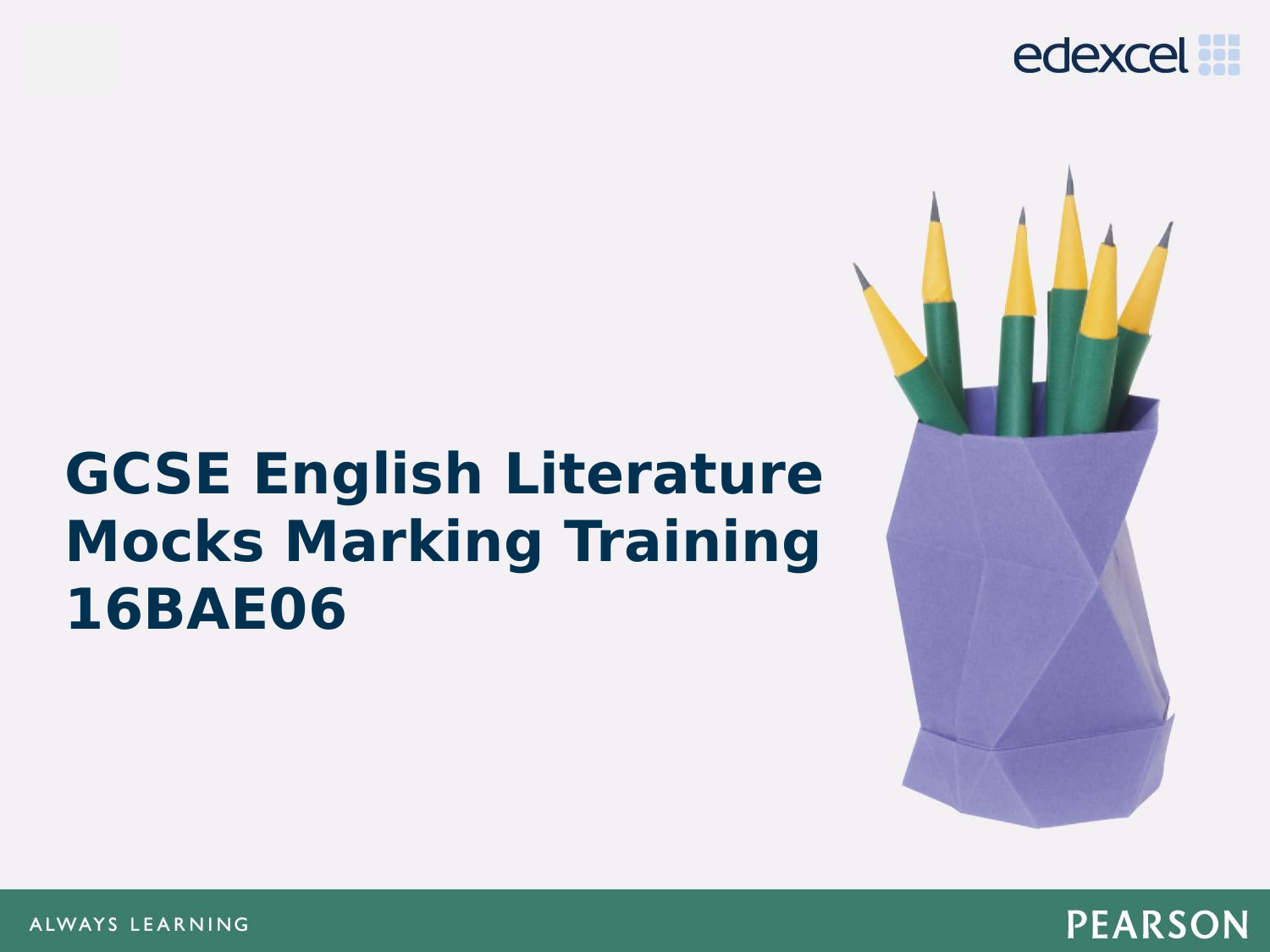

#

GCSE English Literature
Mocks Marking Training
16BAE06